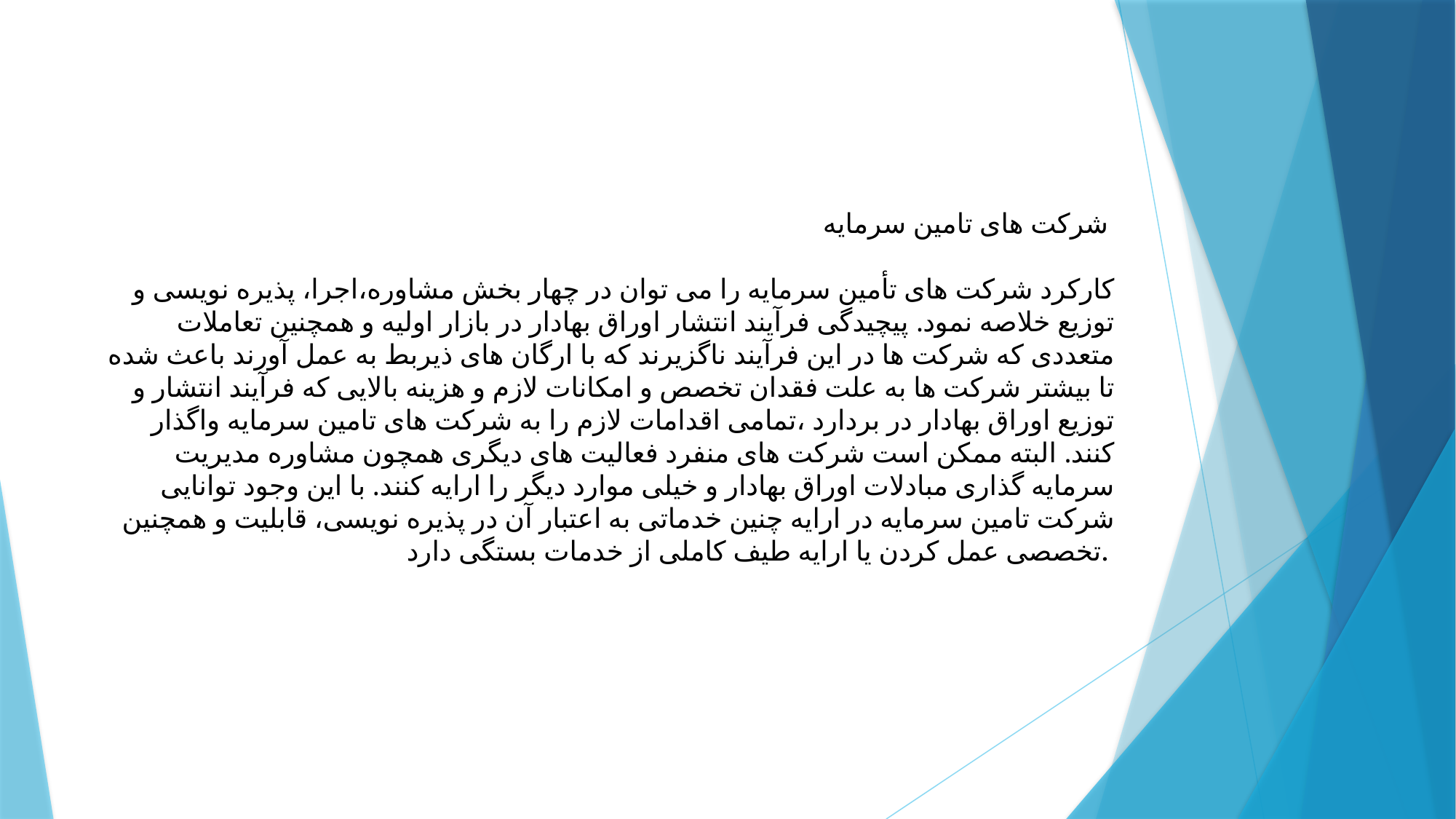

شرکت های تامین سرمایه

کارکرد شرکت های تأمین سرمایه را می توان در چهار بخش مشاوره،اجرا، پذیره نویسی و توزیع خلاصه نمود. پیچیدگی فرآیند انتشار اوراق بهادار در بازار اولیه و همچنین تعاملات متعددی که شرکت ها در این فرآیند ناگزیرند که با ارگان های ذیربط به عمل آورند باعث شده تا بیشتر شرکت ها به علت فقدان تخصص و امکانات لازم و هزینه بالایی که فرآیند انتشار و توزیع اوراق بهادار در بردارد ،تمامی اقدامات لازم را به شرکت های تامین سرمایه واگذار کنند. البته ممکن است شرکت های منفرد فعالیت های دیگری همچون مشاوره مدیریت سرمایه گذاری مبادلات اوراق بهادار و خیلی موارد دیگر را ارایه کنند. با این وجود توانایی شرکت تامین سرمایه در ارایه چنین خدماتی به اعتبار آن در پذیره نویسی، قابلیت و همچنین تخصصی عمل کردن یا ارایه طیف کاملی از خدمات بستگی دارد.